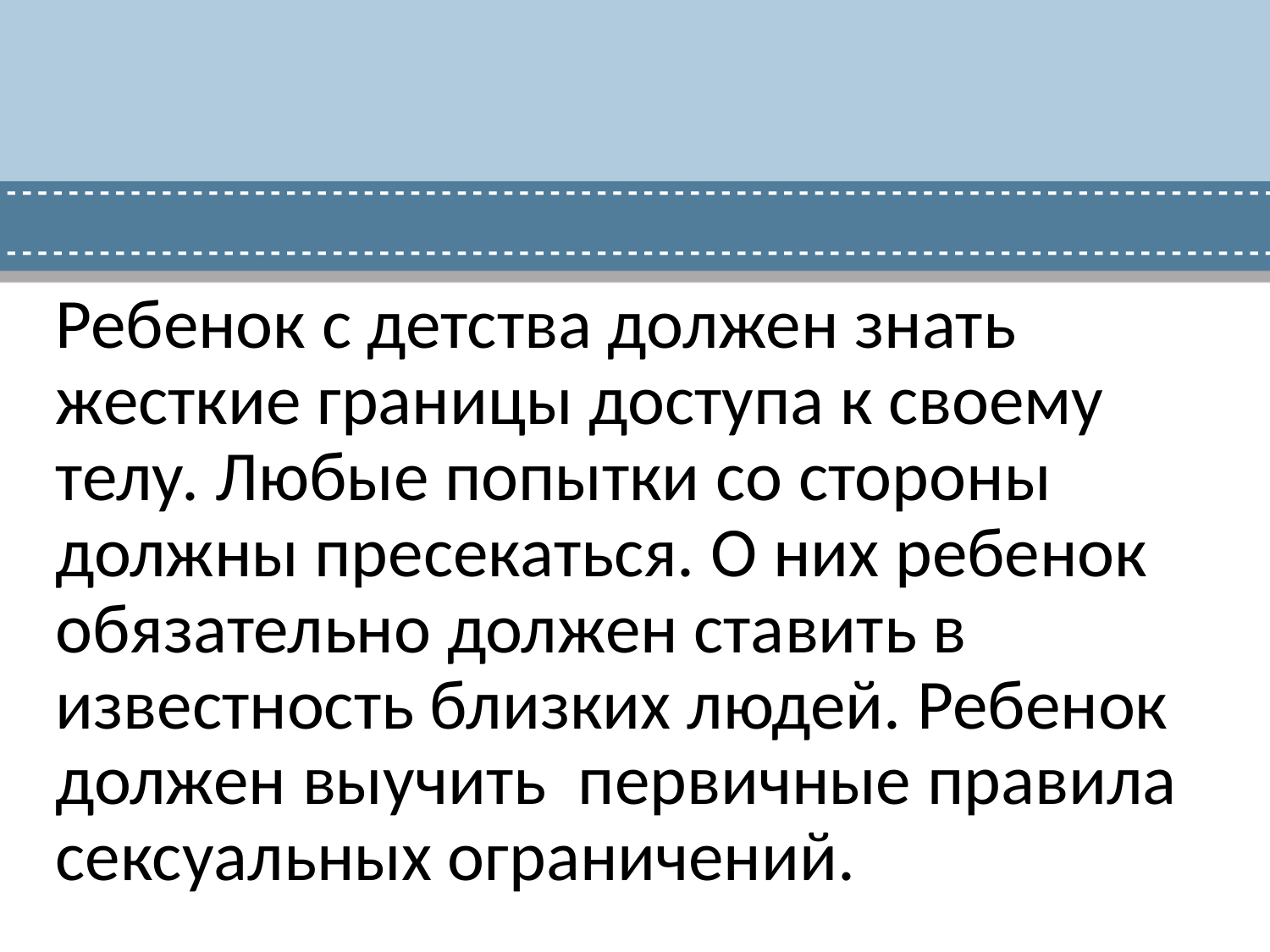

# Ребенок с детства должен знать жесткие границы доступа к своему телу. Любые попытки со стороны должны пресекаться. О них ребенок  обязательно должен ставить в известность близких людей. Ребенок  должен выучить  первичные правила сексуальных ограничений.